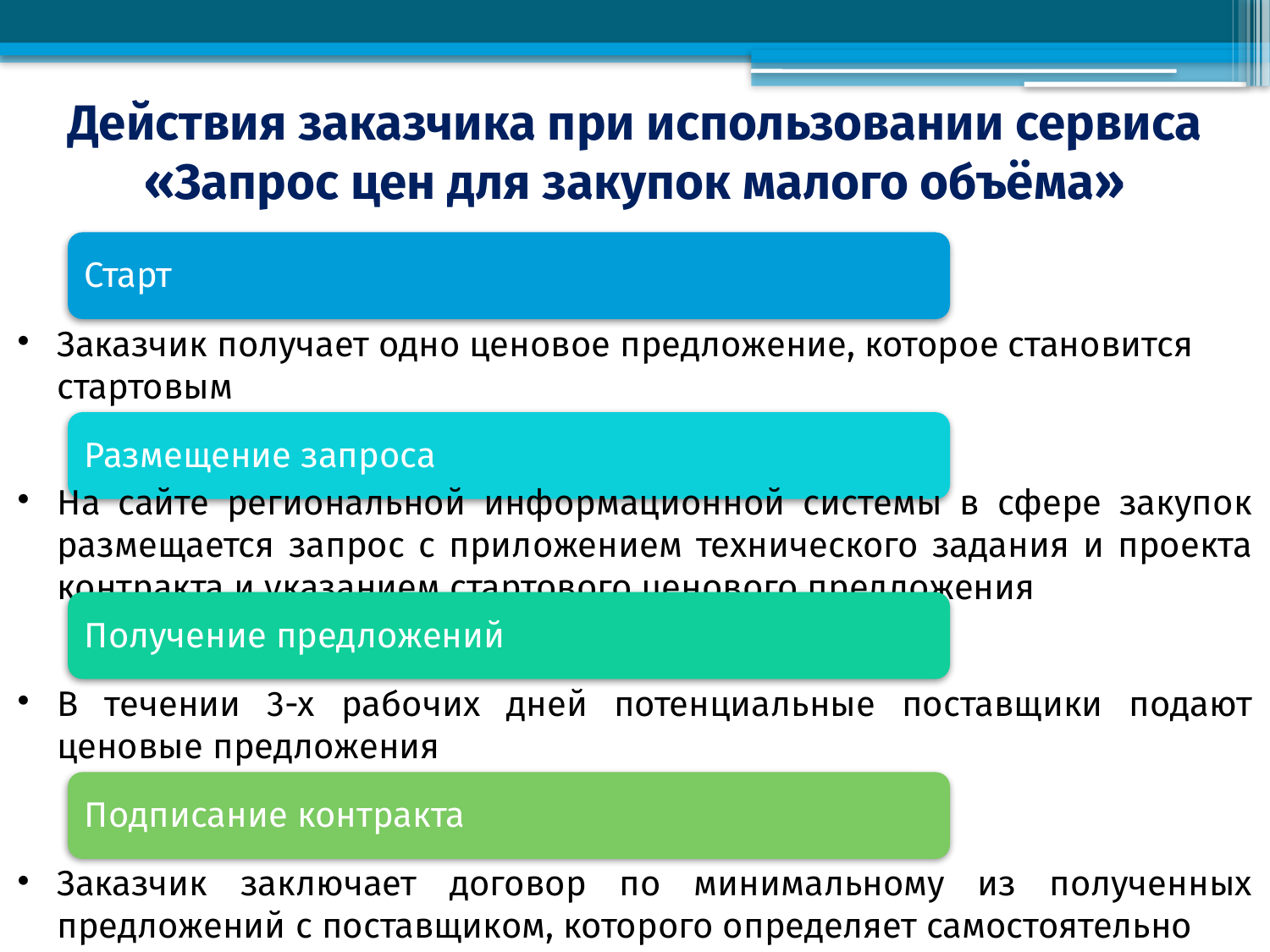

# Действия заказчика при использовании сервиса «Запрос цен для закупок малого объёма»
На сайте региональной информационной системы в сфере закупок размещается запрос с приложением технического задания и проекта контракта и указанием стартового ценового предложения
В течении 3-х рабочих дней потенциальные поставщики подают ценовые предложения
Подписание контракта
Заказчик заключает договор по минимальному из полученных предложений с поставщиком, которого определяет самостоятельно
Заказчик получает одно ценовое предложение, которое становится стартовым
Получение предложений
Размещение запроса
Старт